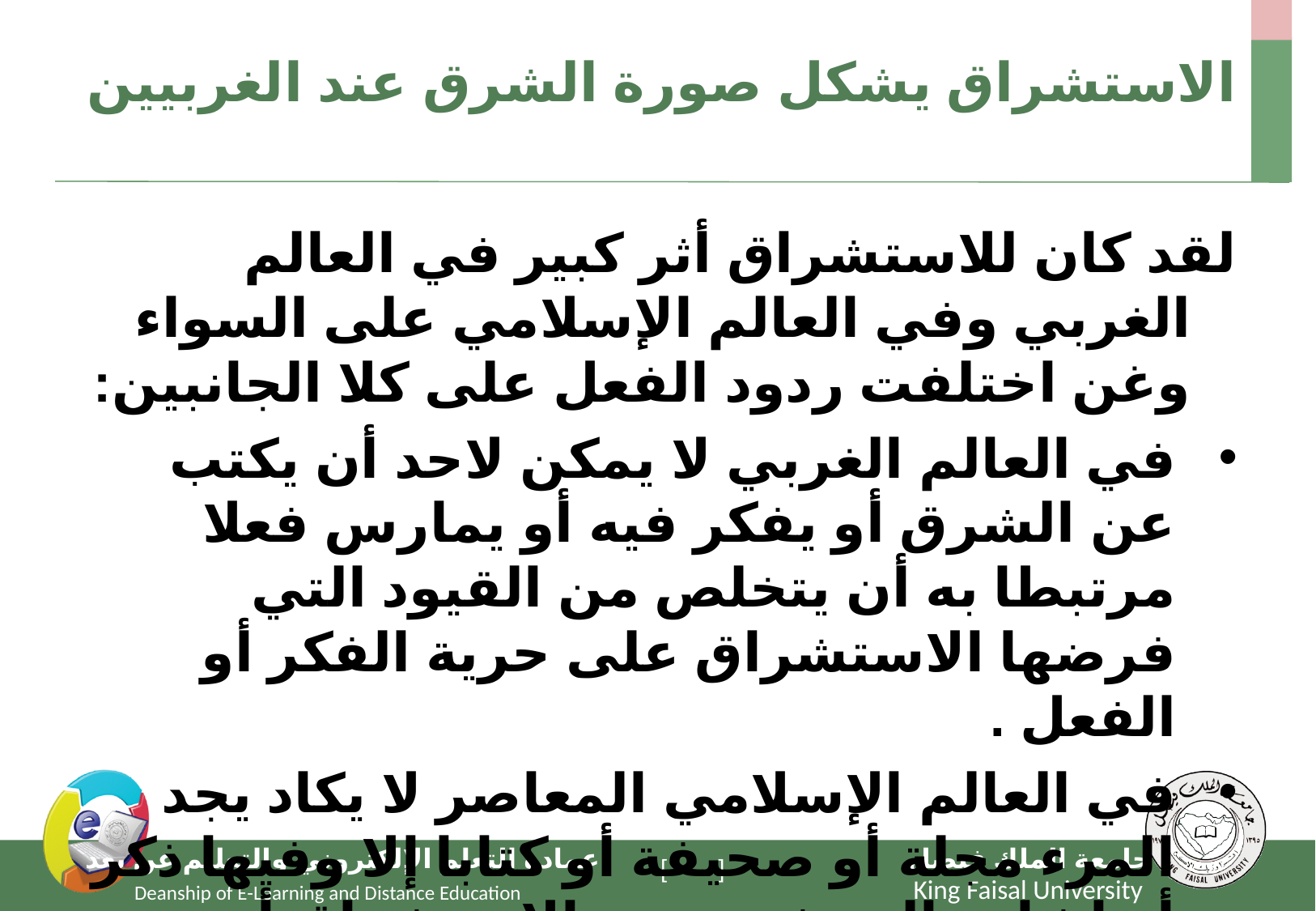

# الاستشراق يشكل صورة الشرق عند الغربيين
لقد كان للاستشراق أثر كبير في العالم الغربي وفي العالم الإسلامي على السواء وغن اختلفت ردود الفعل على كلا الجانبين:
في العالم الغربي لا يمكن لاحد أن يكتب عن الشرق أو يفكر فيه أو يمارس فعلا مرتبطا به أن يتخلص من القيود التي فرضها الاستشراق على حرية الفكر أو الفعل .
في العالم الإسلامي المعاصر لا يكاد يجد المرء مجلة أو صحيفة أو كتابا إلا وفيها ذكر أو إشارة إلى شيء عن الاستشراق أو يمت إليه بصلة قريبة أو بعيدة .